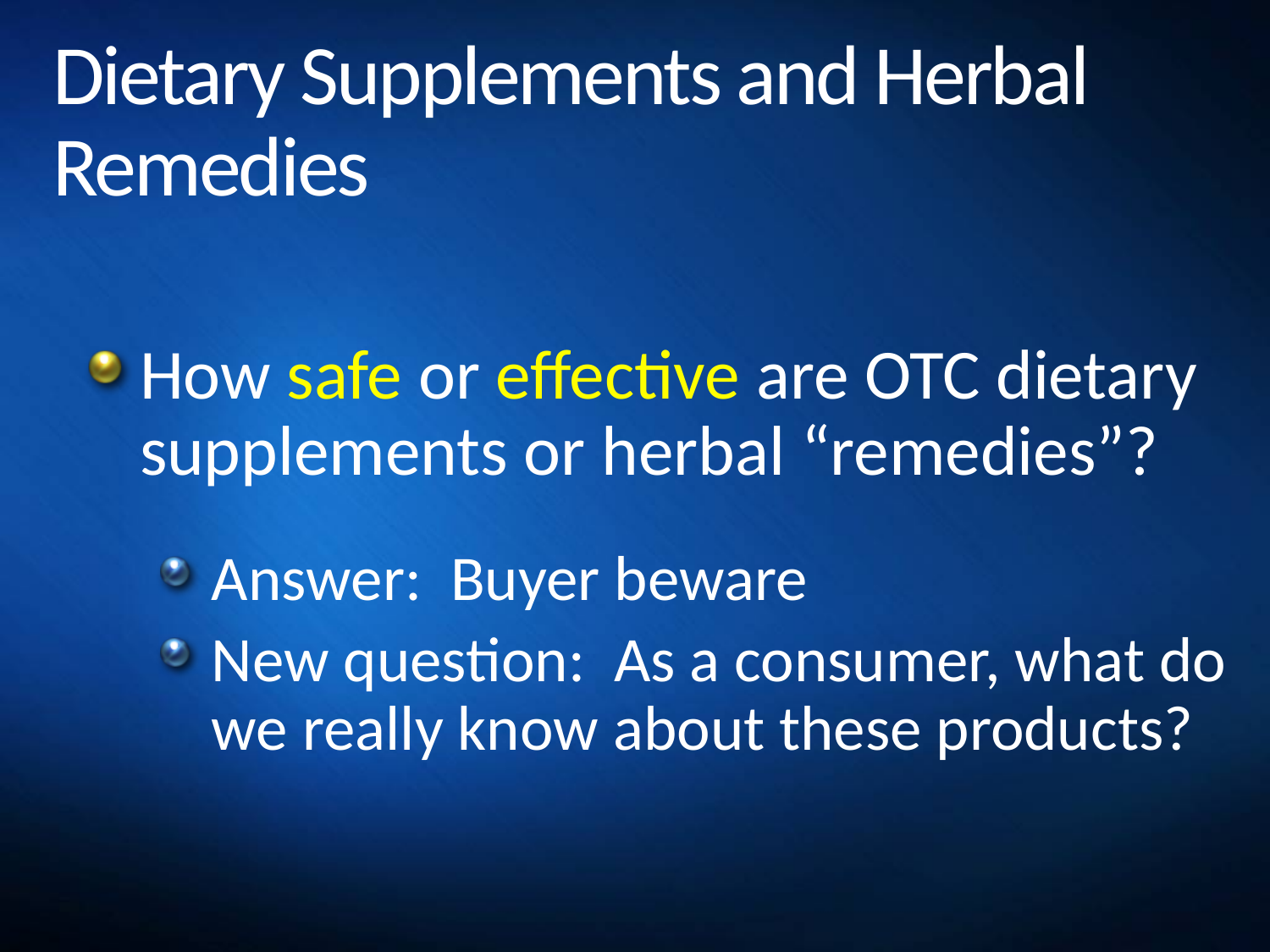

# Dietary Supplements and Herbal Remedies
How safe or effective are OTC dietary supplements or herbal “remedies”?

Answer:  Buyer beware
New question:  As a consumer, what do we really know about these products?